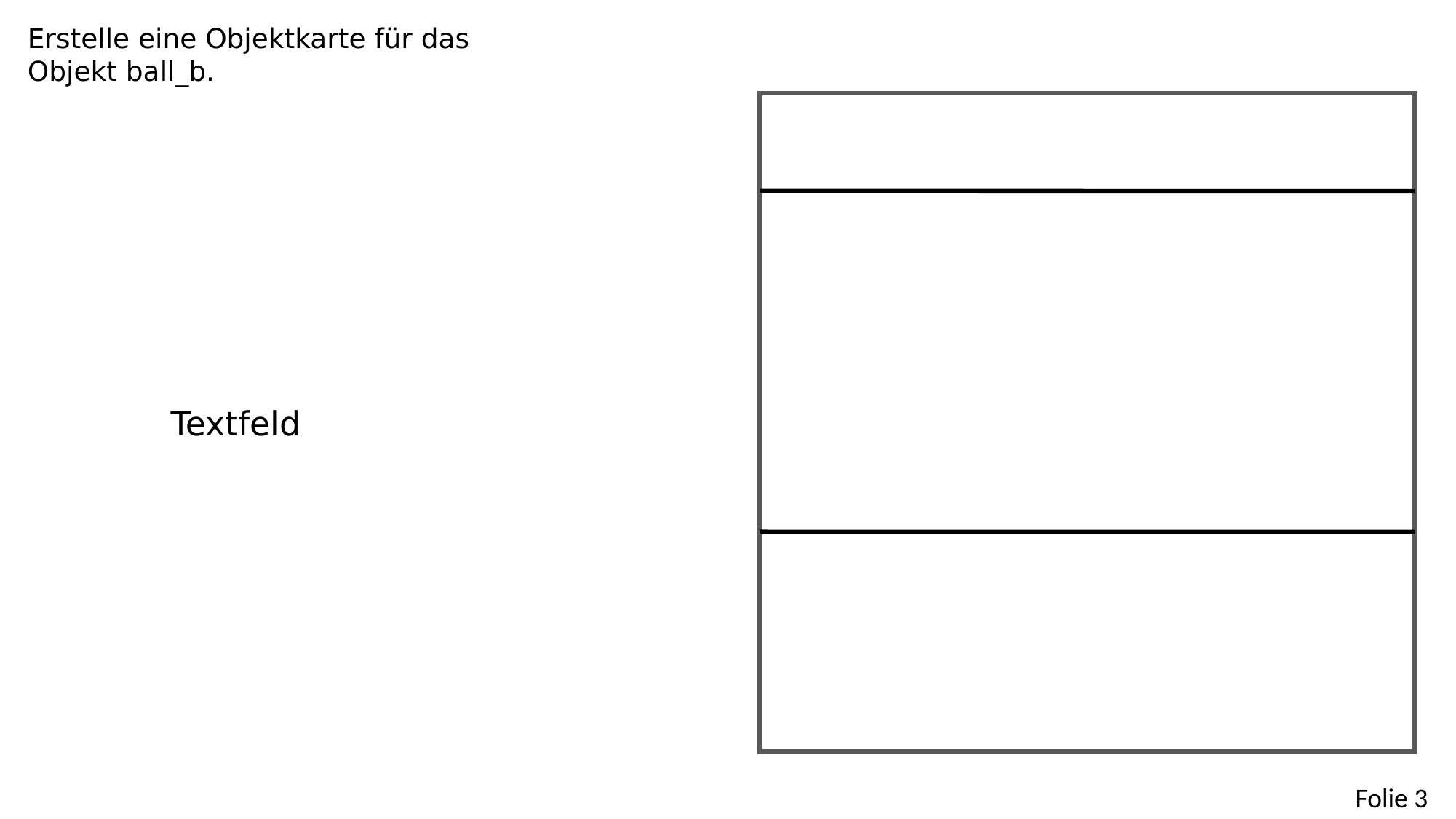

Erstelle eine Objektkarte für das Objekt ball_b.

Textfeld
Folie 3